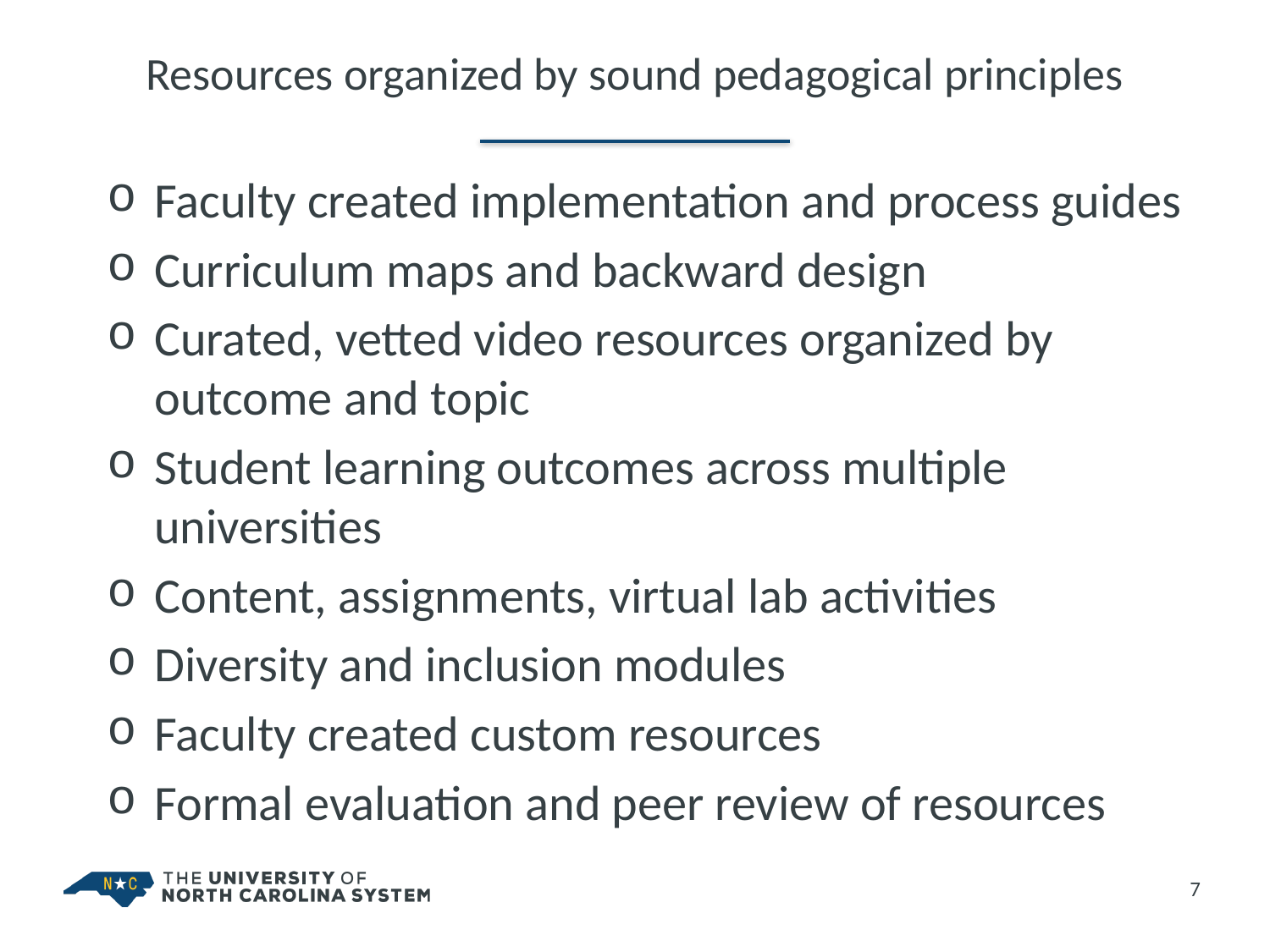

# Resources organized by sound pedagogical principles
Faculty created implementation and process guides
Curriculum maps and backward design
Curated, vetted video resources organized by outcome and topic
Student learning outcomes across multiple universities
Content, assignments, virtual lab activities
Diversity and inclusion modules
Faculty created custom resources
Formal evaluation and peer review of resources

Insert Curriculum map here

7